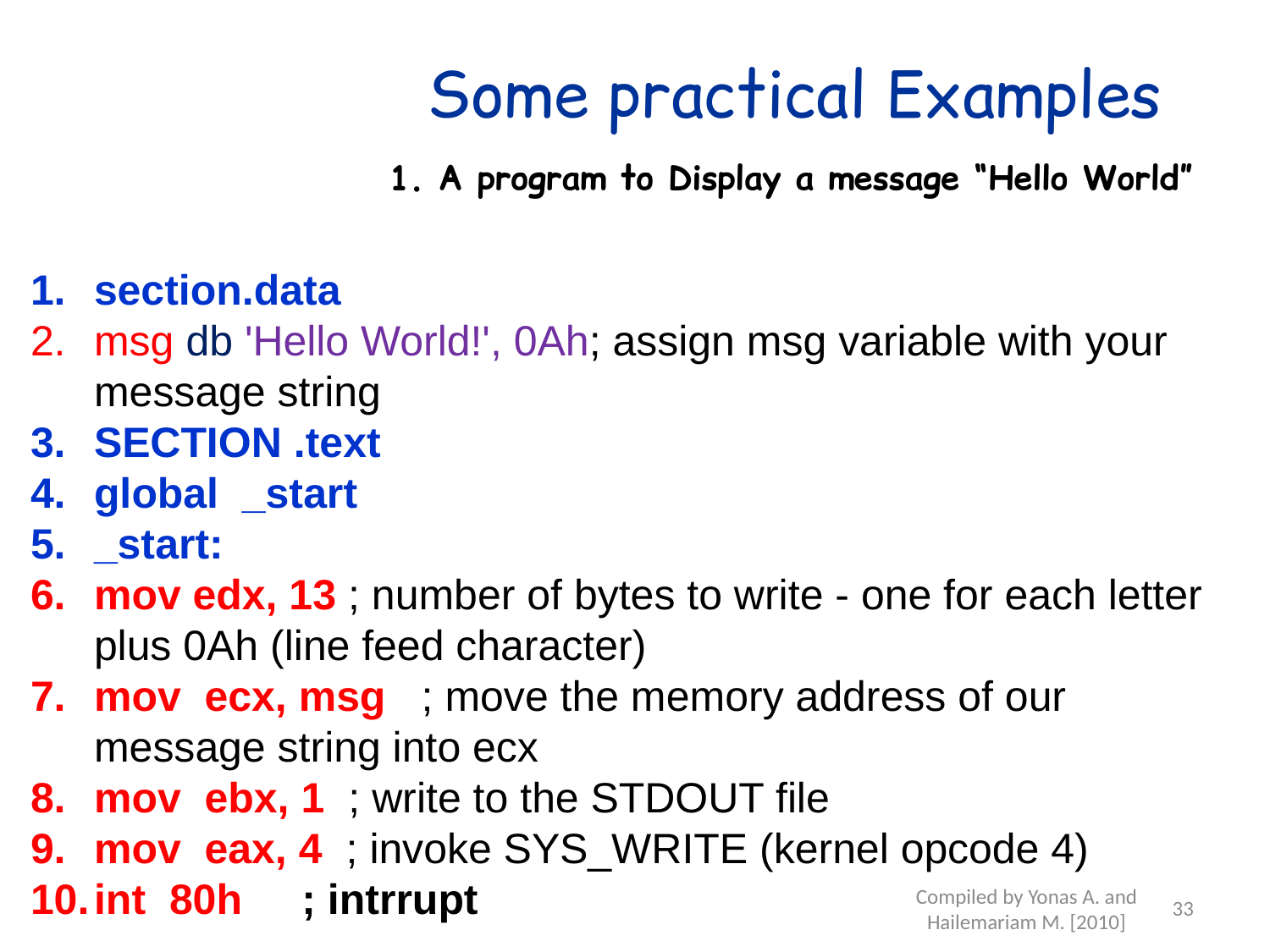

# Some practical Examples
1. A program to Display a message “Hello World”
section.data
msg db 'Hello World!', 0Ah; assign msg variable with your message string
SECTION .text
global  _start
_start:
mov edx, 13 ; number of bytes to write - one for each letter plus 0Ah (line feed character)
mov  ecx, msg   ; move the memory address of our message string into ecx
mov  ebx, 1  ; write to the STDOUT file
mov  eax, 4  ; invoke SYS_WRITE (kernel opcode 4)
int  80h     ; intrrupt
33
Compiled by Yonas A. and Hailemariam M. [2010]